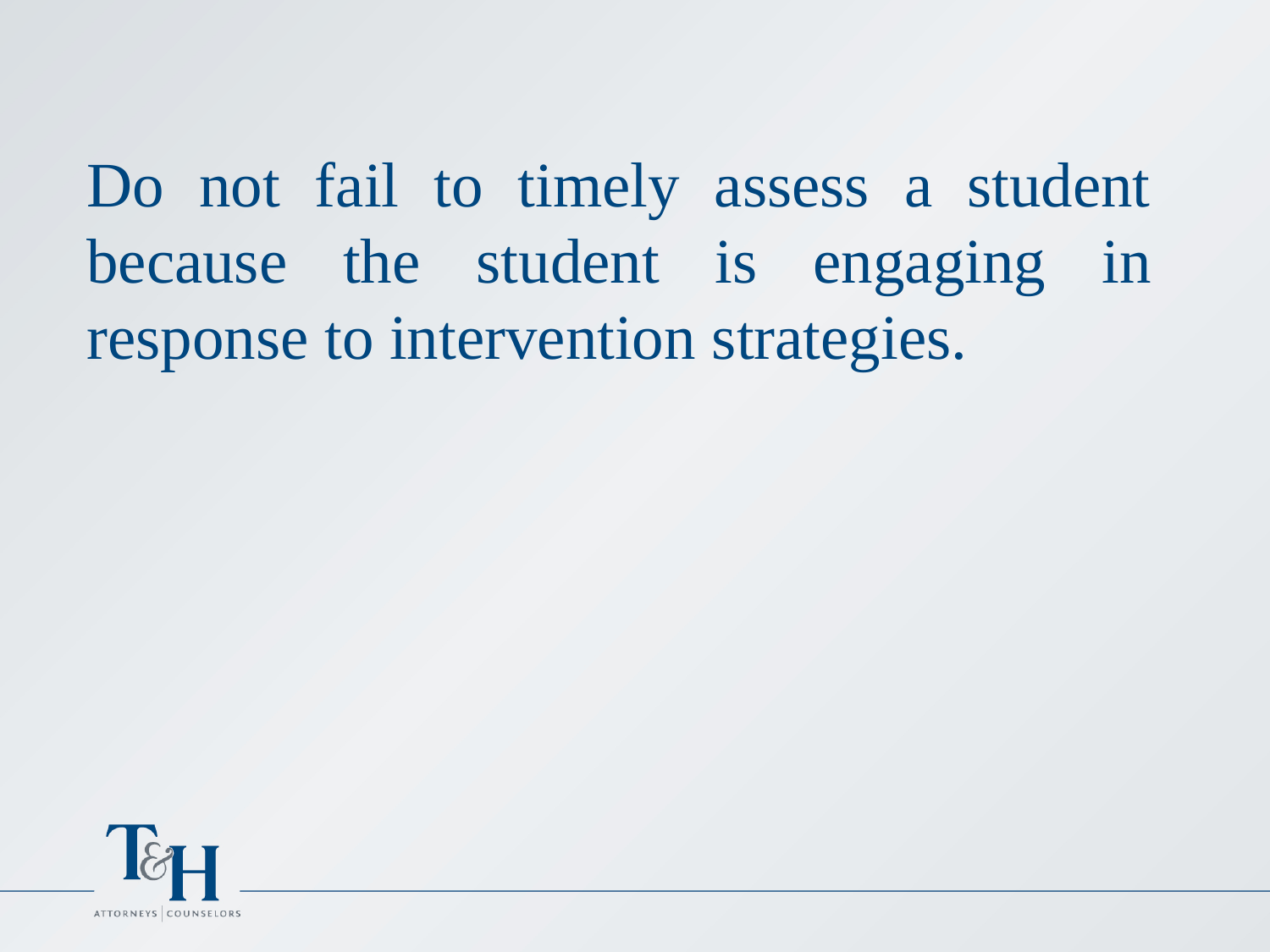

Do not fail to timely assess a student because the student is engaging in response to intervention strategies.